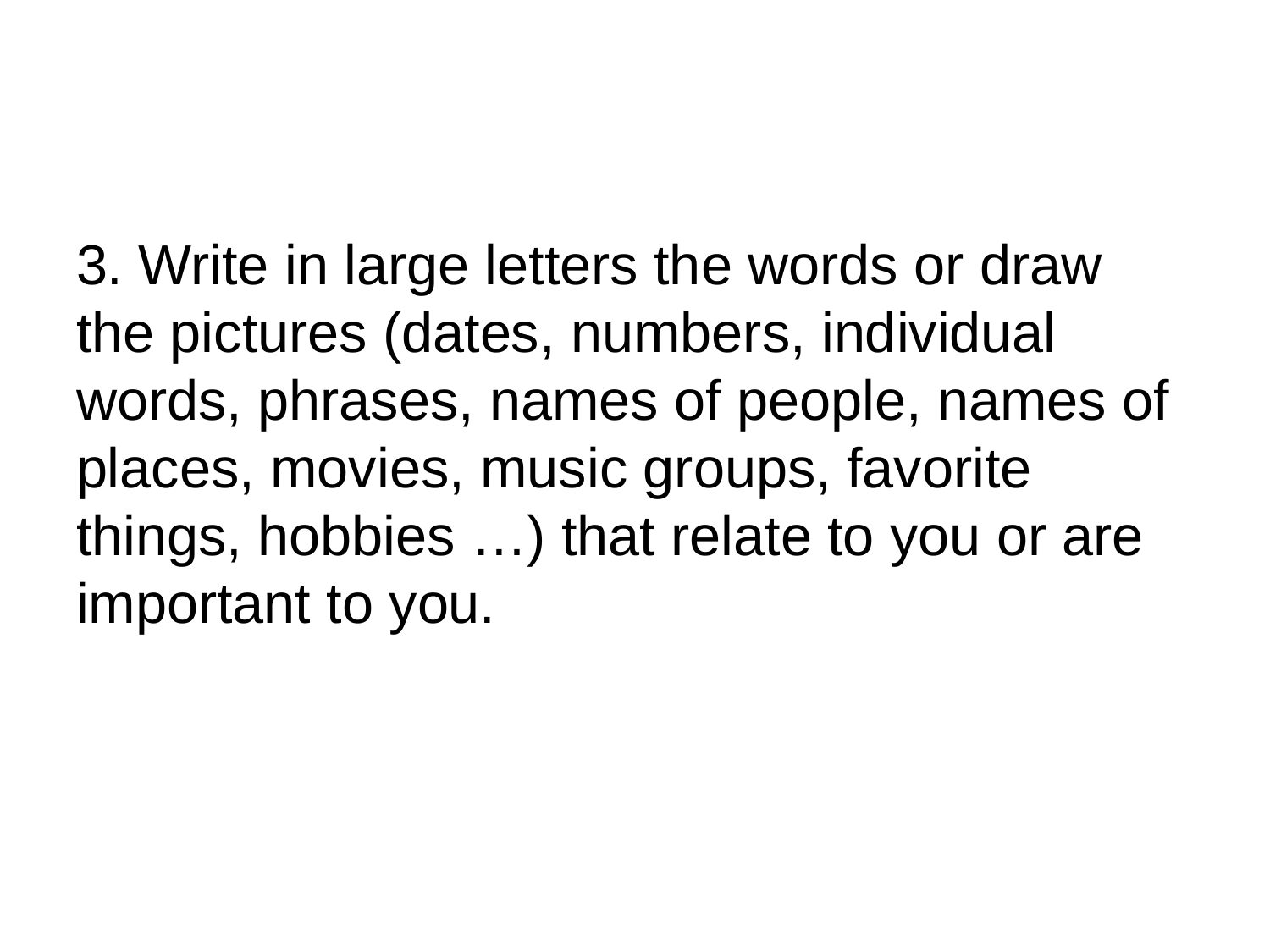

#
3. Write in large letters the words or draw the pictures (dates, numbers, individual words, phrases, names of people, names of places, movies, music groups, favorite things, hobbies …) that relate to you or are important to you.